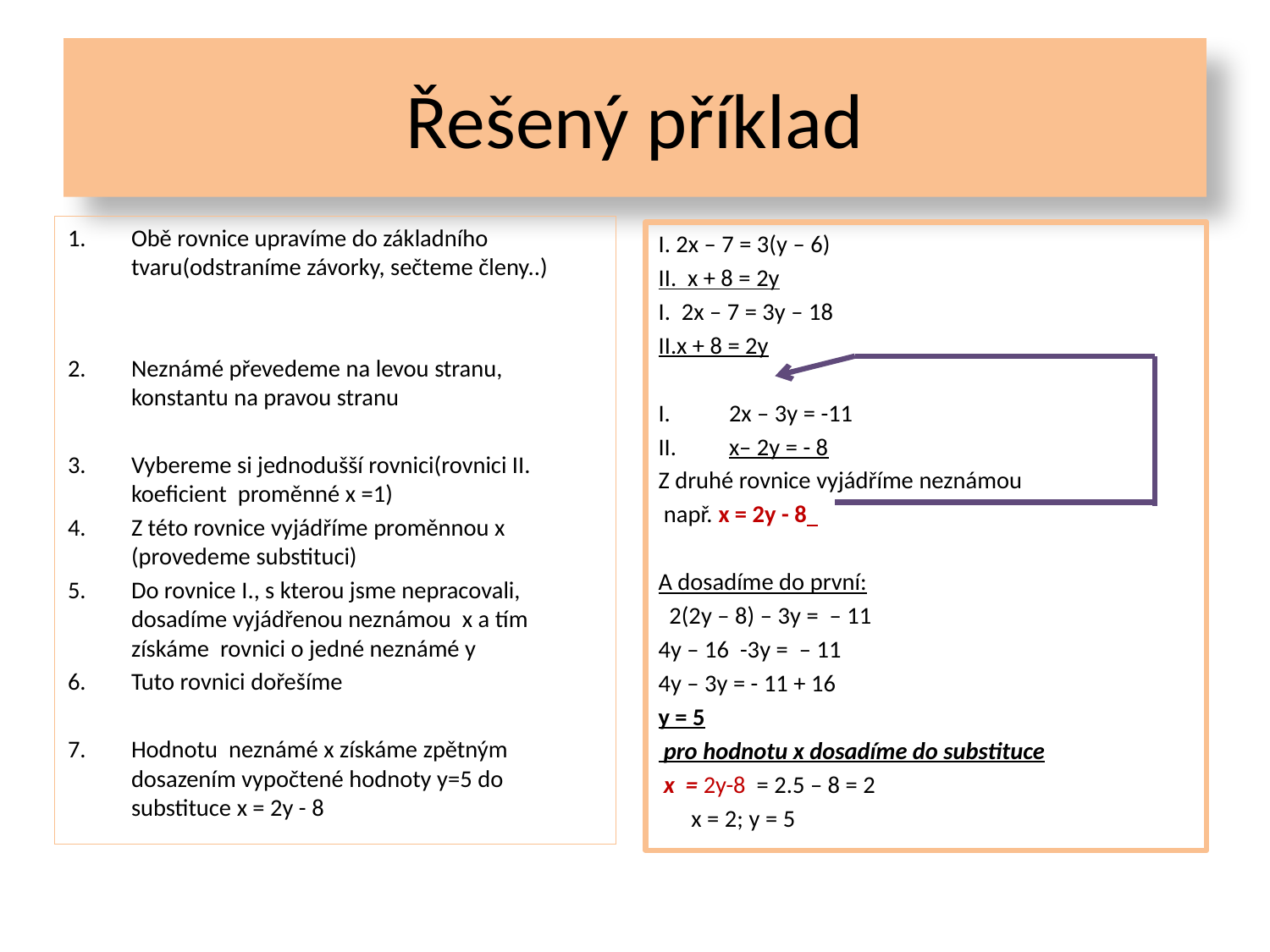

# Řešený příklad
Obě rovnice upravíme do základního tvaru(odstraníme závorky, sečteme členy..)

Neznámé převedeme na levou stranu, konstantu na pravou stranu

Vybereme si jednodušší rovnici(rovnici II. koeficient  proměnné x =1)
Z této rovnice vyjádříme proměnnou x (provedeme substituci)
Do rovnice I., s kterou jsme nepracovali, dosadíme vyjádřenou neznámou  x a tím získáme  rovnici o jedné neznámé y
Tuto rovnici dořešíme

Hodnotu  neznámé x získáme zpětným dosazením vypočtené hodnoty y=5 do substituce x = 2y - 8

I. 2x – 7 = 3(y – 6)
II.  x + 8 = 2y
I.  2x – 7 = 3y – 18
II.x + 8 = 2y

2x – 3y = -11
x– 2y = - 8
Z druhé rovnice vyjádříme neznámou
 např. x = 2y - 8

A dosadíme do první:
  2(2y – 8) – 3y =  – 11
4y – 16  -3y =  – 11
4y – 3y = - 11 + 16
y = 5
 pro hodnotu x dosadíme do substituce
 x  = 2y-8  = 2.5 – 8 = 2
      x = 2; y = 5